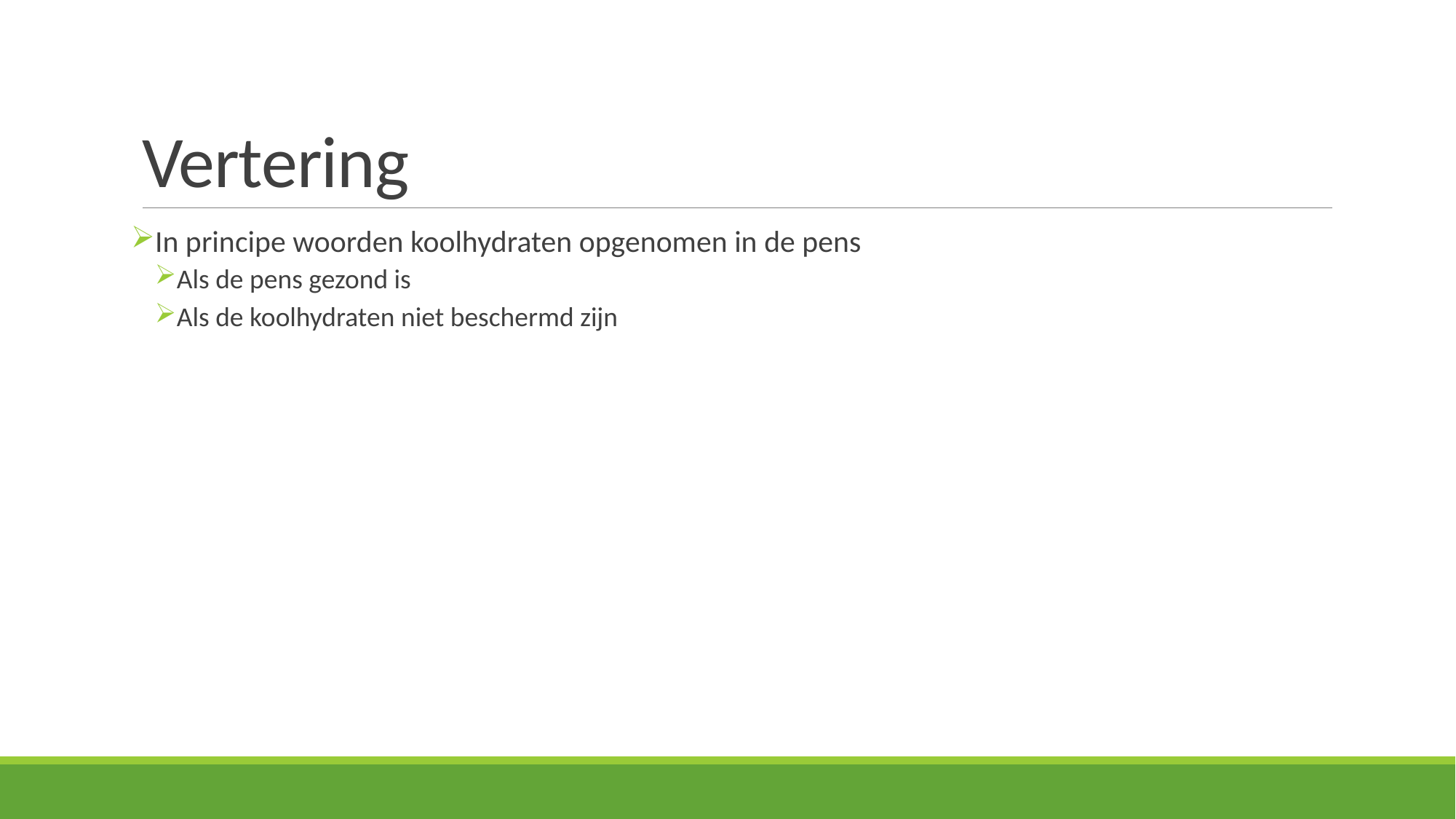

# Vertering
In principe woorden koolhydraten opgenomen in de pens
Als de pens gezond is
Als de koolhydraten niet beschermd zijn